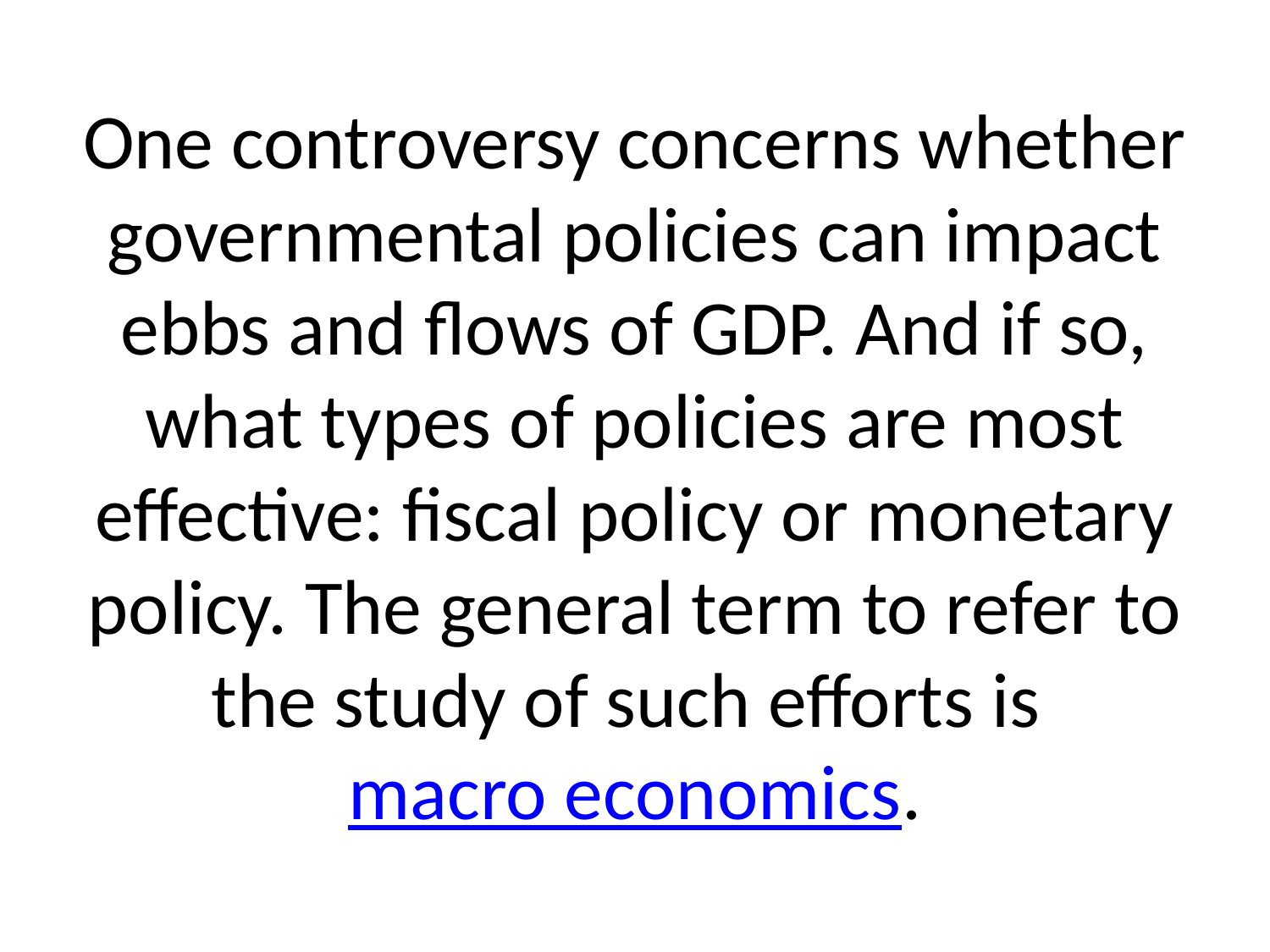

# One controversy concerns whether governmental policies can impact ebbs and flows of GDP. And if so, what types of policies are most effective: fiscal policy or monetary policy. The general term to refer to the study of such efforts is macro economics.